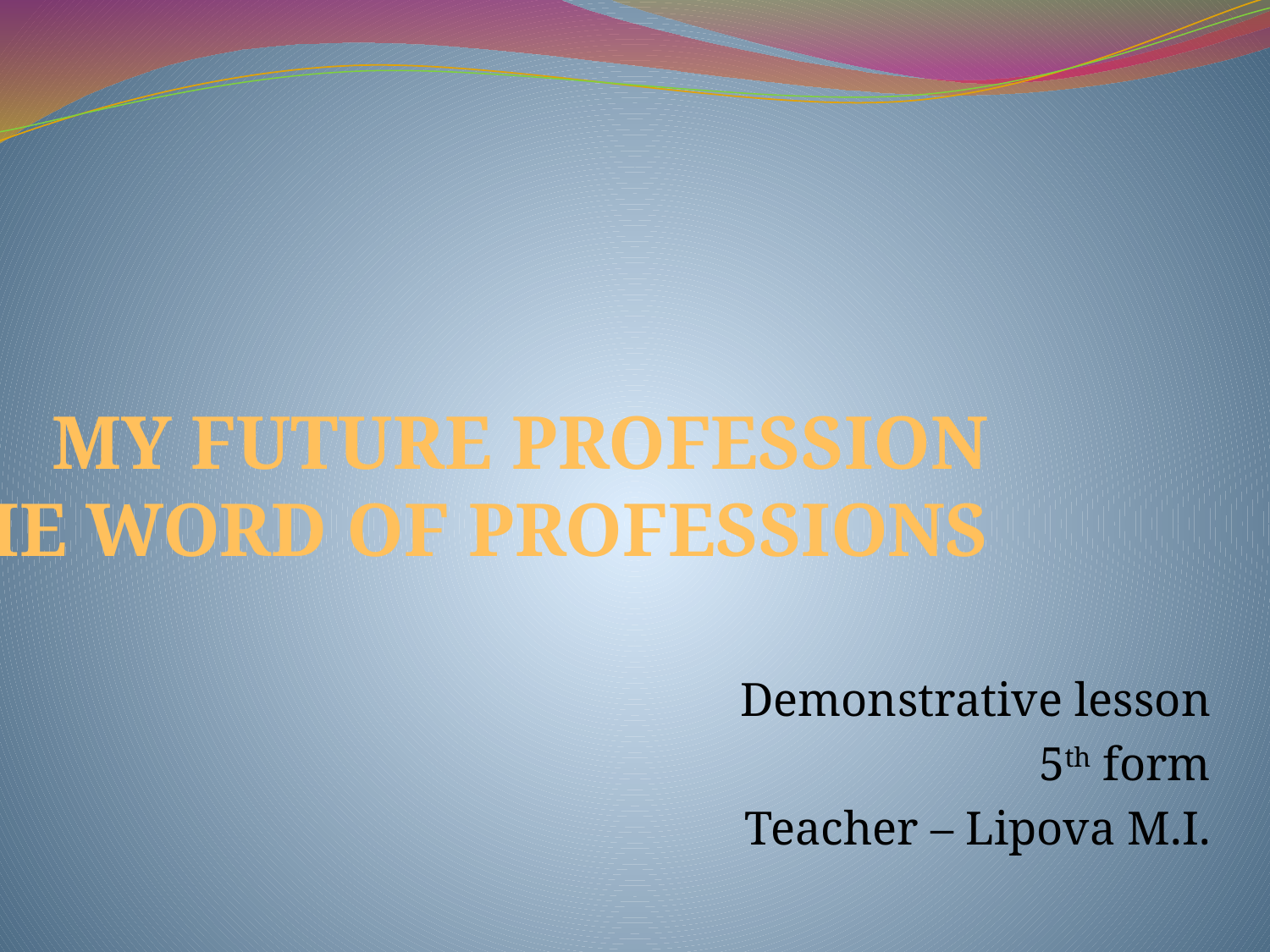

# MY FUTURE PROFESSION THE WORD OF PROFESSIONS
Demonstrative lesson
5th form
Teacher – Lipova M.I.